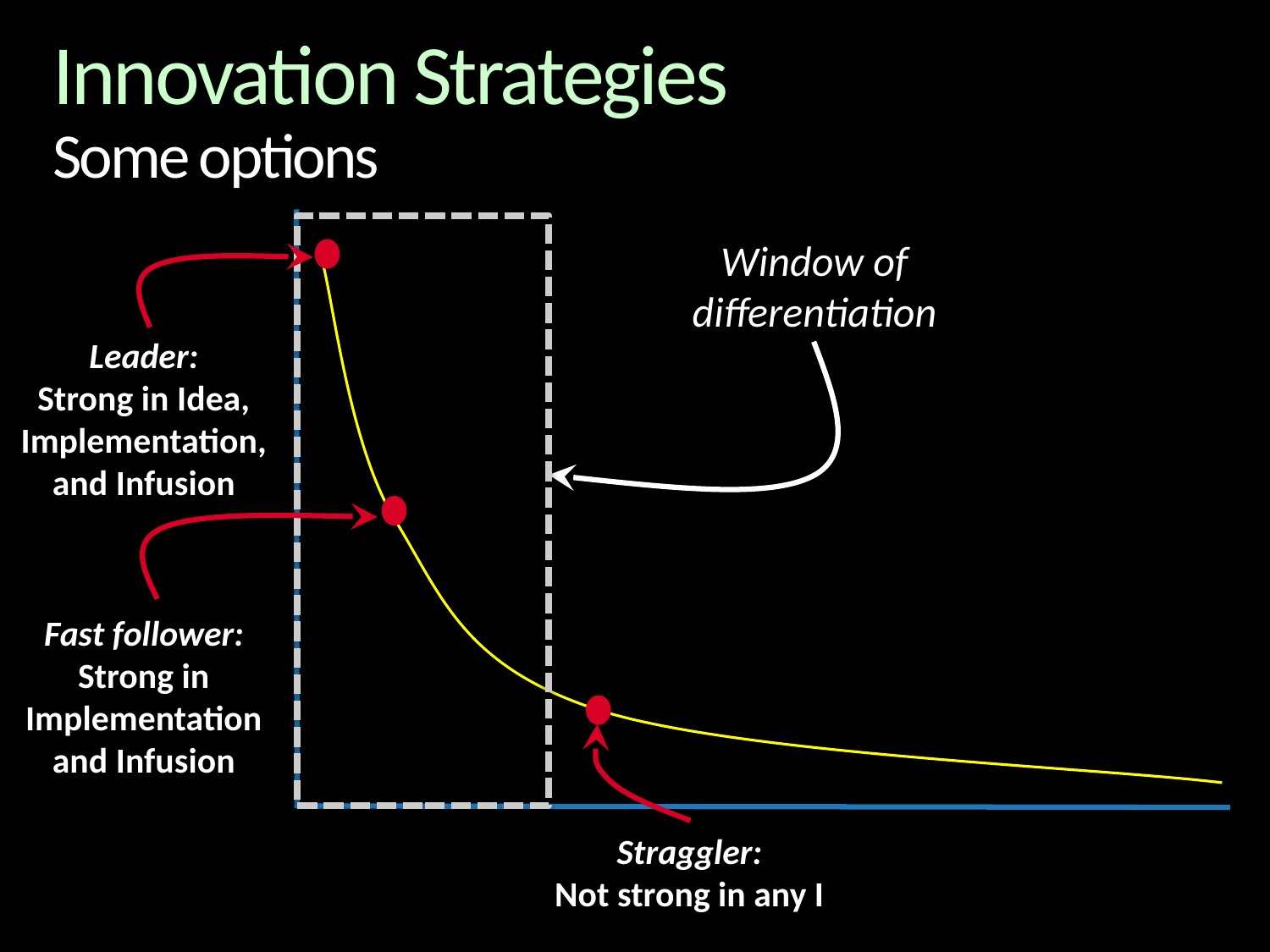

# Innovation Strategies Some options

Window of differentiation

Leader:
Strong in Idea, Implementation, and Infusion

Fast follower:
Strong in Implementation and Infusion

Straggler:
Not strong in any I